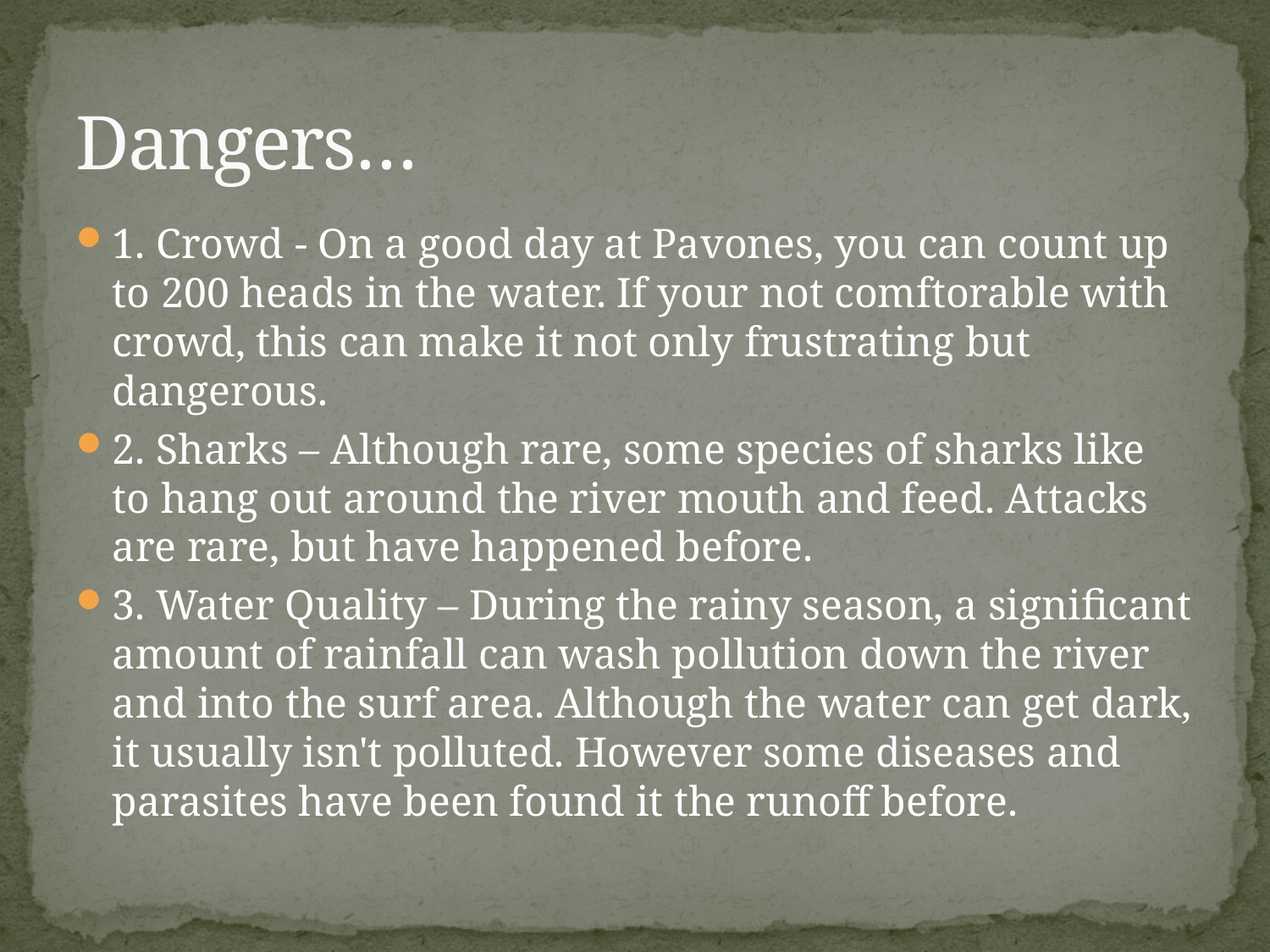

# Dangers…
1. Crowd - On a good day at Pavones, you can count up to 200 heads in the water. If your not comftorable with crowd, this can make it not only frustrating but dangerous.
2. Sharks – Although rare, some species of sharks like to hang out around the river mouth and feed. Attacks are rare, but have happened before.
3. Water Quality – During the rainy season, a significant amount of rainfall can wash pollution down the river and into the surf area. Although the water can get dark, it usually isn't polluted. However some diseases and parasites have been found it the runoff before.